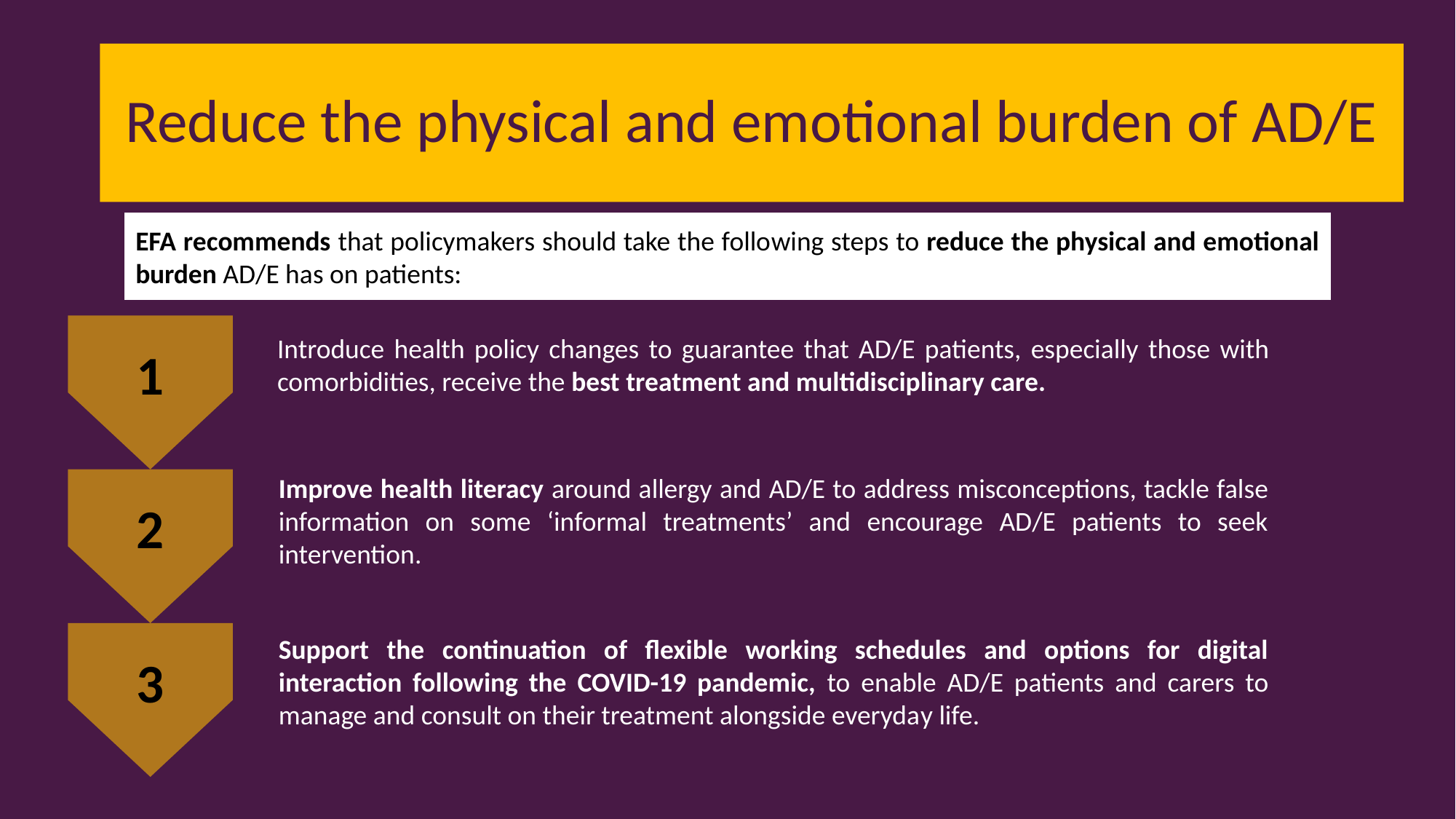

# Reduce the physical and emotional burden of AD/E
EFA recommends that policymakers should take the following steps to reduce the physical and emotional burden AD/E has on patients:
1
Introduce health policy changes to guarantee that AD/E patients, especially those with comorbidities, receive the best treatment and multidisciplinary care.
Improve health literacy around allergy and AD/E to address misconceptions, tackle false information on some ‘informal treatments’ and encourage AD/E patients to seek intervention.
2
3
Support the continuation of flexible working schedules and options for digital interaction following the COVID-19 pandemic, to enable AD/E patients and carers to manage and consult on their treatment alongside everyday life.

15